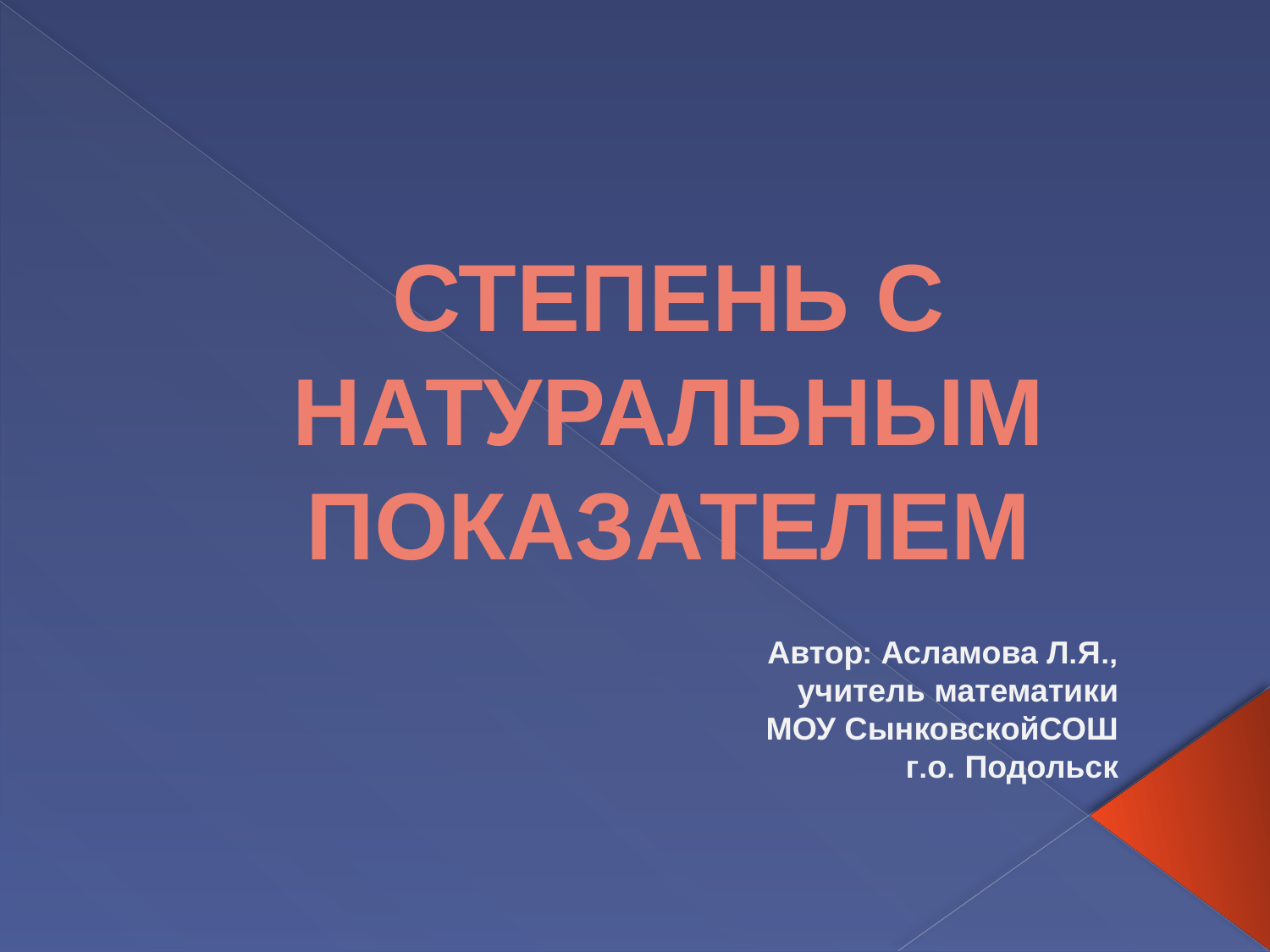

# СТЕПЕНЬ С НАТУРАЛЬНЫМ ПОКАЗАТЕЛЕМ
Автор: Асламова Л.Я.,
учитель математики
МОУ СынковскойСОШ
г.о. Подольск